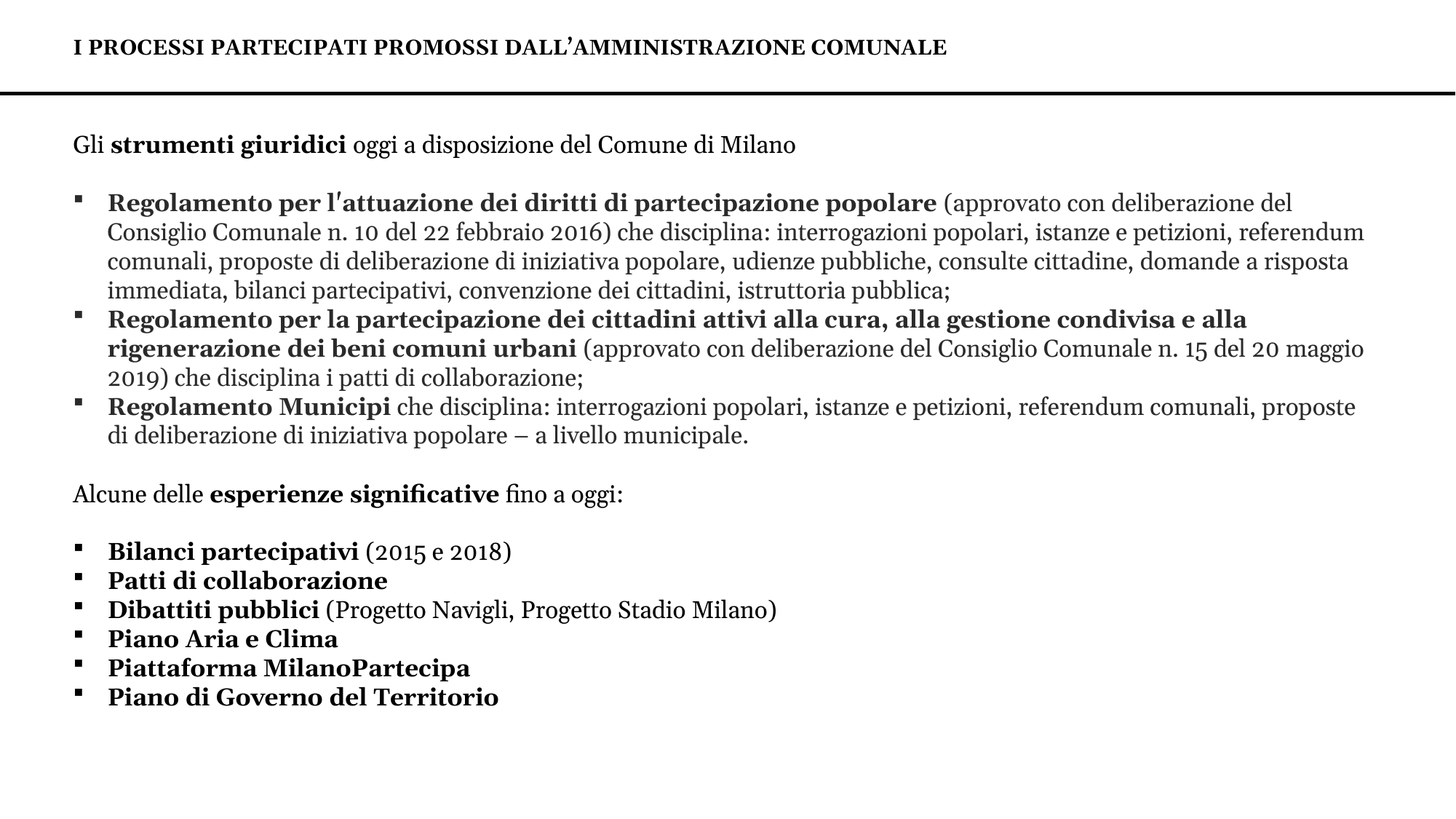

I PROCESSI PARTECIPATI PROMOSSI DALL’AMMINISTRAZIONE COMUNALE
Gli strumenti giuridici oggi a disposizione del Comune di Milano

Regolamento per l'attuazione dei diritti di partecipazione popolare (approvato con deliberazione del Consiglio Comunale n. 10 del 22 febbraio 2016) che disciplina: interrogazioni popolari, istanze e petizioni, referendum comunali, proposte di deliberazione di iniziativa popolare, udienze pubbliche, consulte cittadine, domande a risposta immediata, bilanci partecipativi, convenzione dei cittadini, istruttoria pubblica;
Regolamento per la partecipazione dei cittadini attivi alla cura, alla gestione condivisa e alla rigenerazione dei beni comuni urbani (approvato con deliberazione del Consiglio Comunale n. 15 del 20 maggio 2019) che disciplina i patti di collaborazione;
Regolamento Municipi che disciplina: interrogazioni popolari, istanze e petizioni, referendum comunali, proposte di deliberazione di iniziativa popolare – a livello municipale.

Alcune delle esperienze significative fino a oggi:

Bilanci partecipativi (2015 e 2018)
Patti di collaborazione
Dibattiti pubblici (Progetto Navigli, Progetto Stadio Milano)
Piano Aria e Clima
Piattaforma MilanoPartecipa
Piano di Governo del Territorio